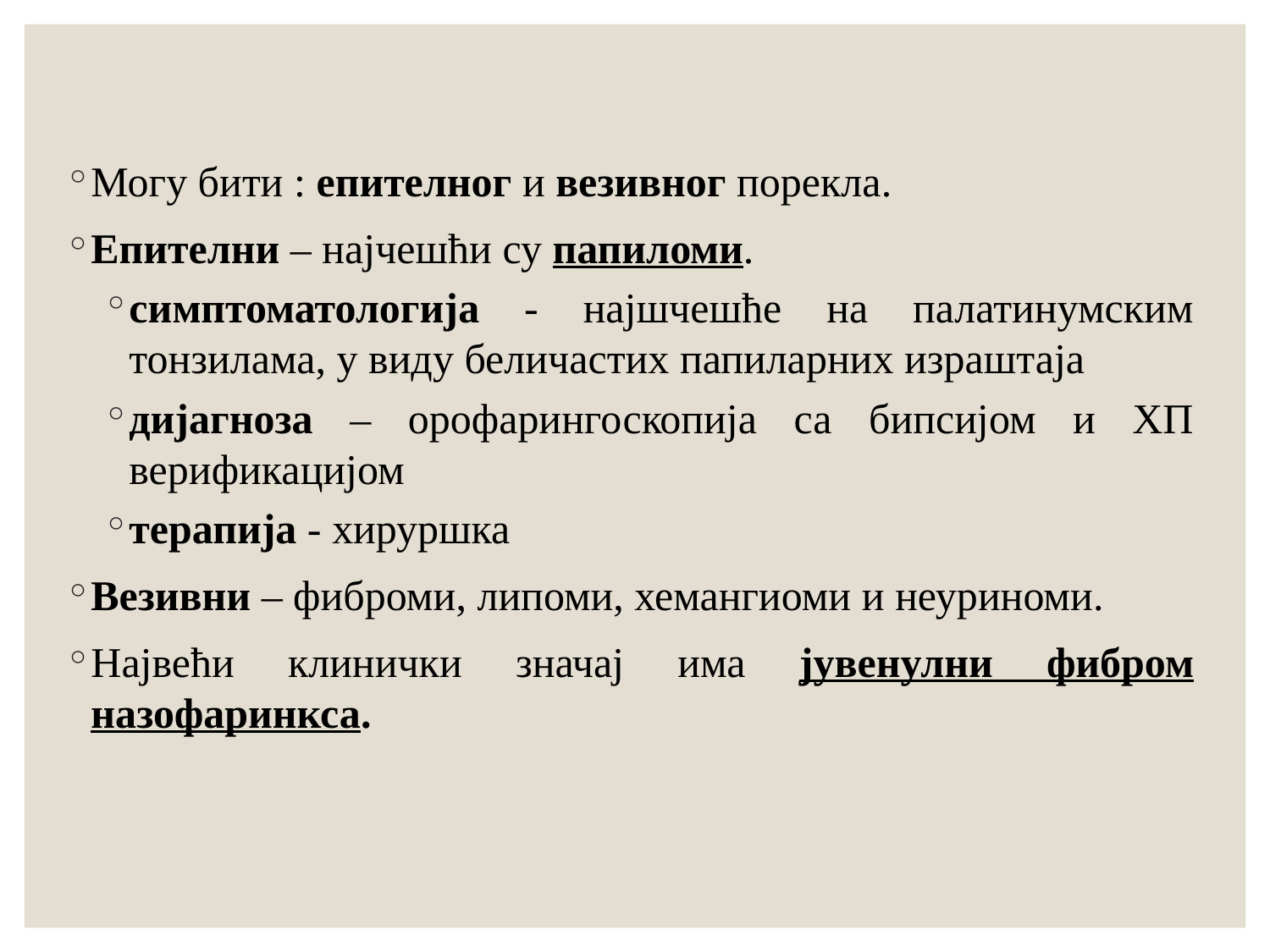

Могу бити : епителног и везивног порекла.
Епителни – најчешћи су папиломи.
симптоматологија - најшчешће на палатинумским тонзилама, у виду беличастих папиларних израштаја
дијагноза – орофарингоскопија са бипсијом и ХП верификацијом
терапија - хируршка
Везивни – фиброми, липоми, хемангиоми и неуриноми.
Највећи клинички значај има јувенулни фибром назофаринкса.